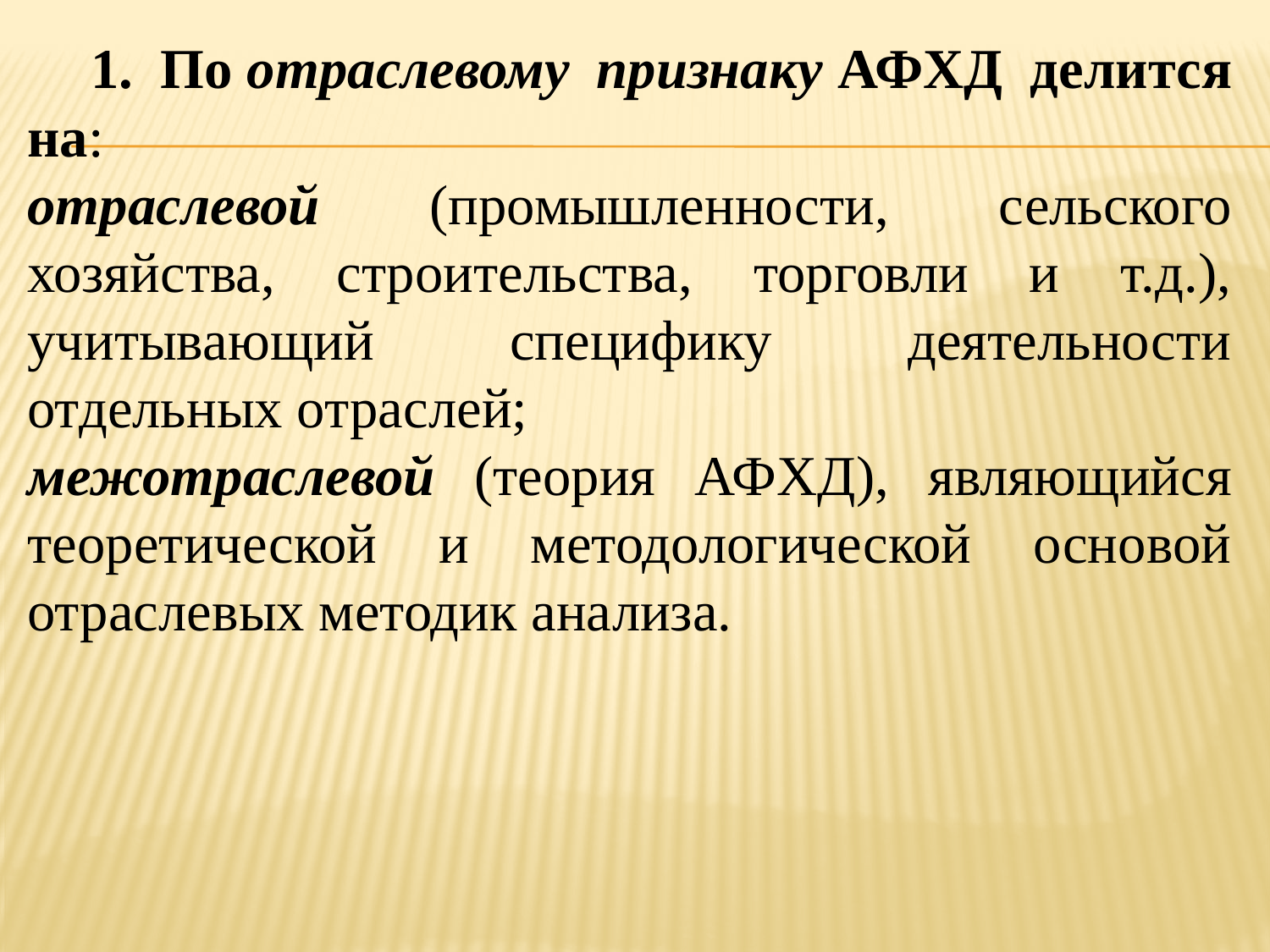

1. По отраслевому признаку АФХД делится на:
отраслевой (промышленности, сельского хозяйства, строительства, торговли и т.д.), учитывающий специфику деятельности отдельных отраслей;
межотраслевой (теория АФХД), являющийся теоретической и методологической основой отраслевых методик анализа.